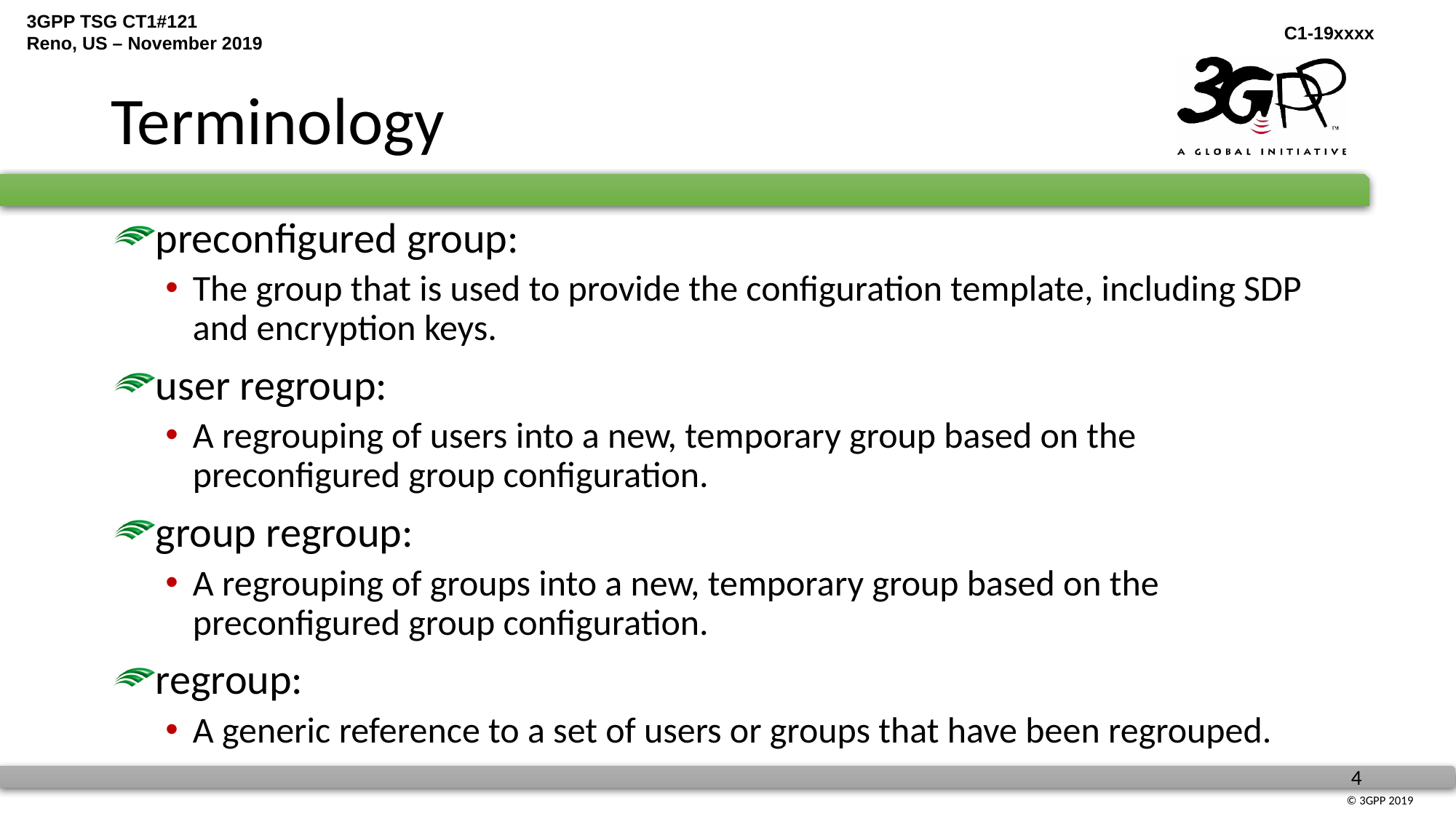

# Terminology
preconfigured group:
The group that is used to provide the configuration template, including SDP and encryption keys.
user regroup:
A regrouping of users into a new, temporary group based on the preconfigured group configuration.
group regroup:
A regrouping of groups into a new, temporary group based on the preconfigured group configuration.
regroup:
A generic reference to a set of users or groups that have been regrouped.